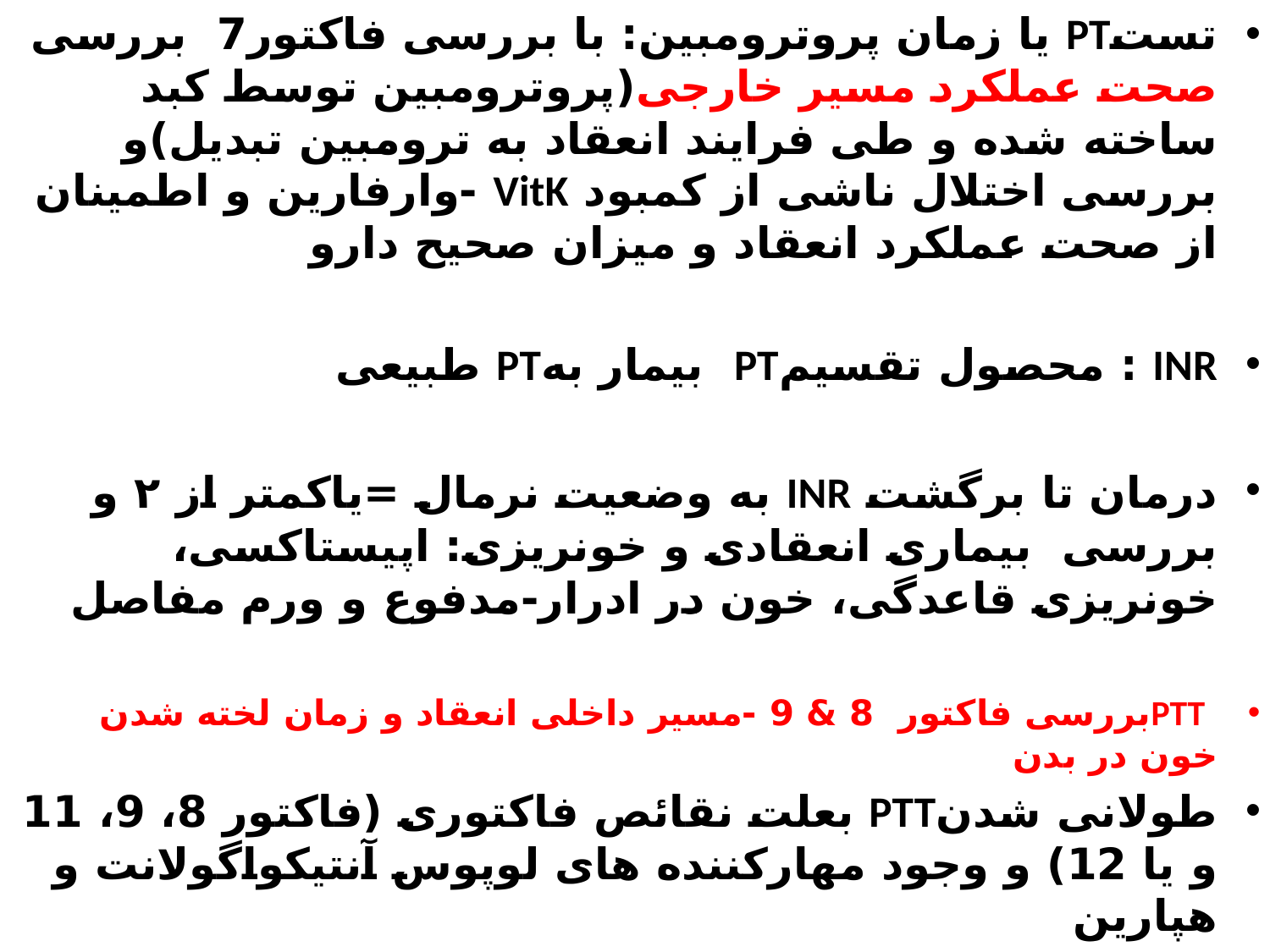

تستPT یا زمان پروترومبین: با بررسی فاکتور7  بررسی صحت عملكرد مسیر خارجی(پروترومبین توسط کبد ساخته شده و طی فرایند انعقاد به ترومبین تبدیل)و بررسی اختلال ناشی از کمبود VitK -وارفارین و اطمینان از صحت عملكرد انعقاد و میزان صحیح دارو

INR : محصول تقسیمPT  بیمار بهPT طبیعی

درمان تا برگشت INR به وضعیت نرمال =یاکمتر از ۲ و بررسی  بیماری انعقادی و خونریزی: اپیستاکسی، خونریزی قاعدگی، خون در ادرار-مدفوع و ورم مفاصل

 PTTبررسی فاکتور  8 & 9 -مسیر داخلی انعقاد و زمان لخته شدن خون در بدن
طولانی شدنPTT بعلت نقائص فاکتوری (فاکتور 8، 9، 11 و یا 12) و وجود مهارکننده ‏های لوپوس آنتی­کواگولانت‏ و هپارین